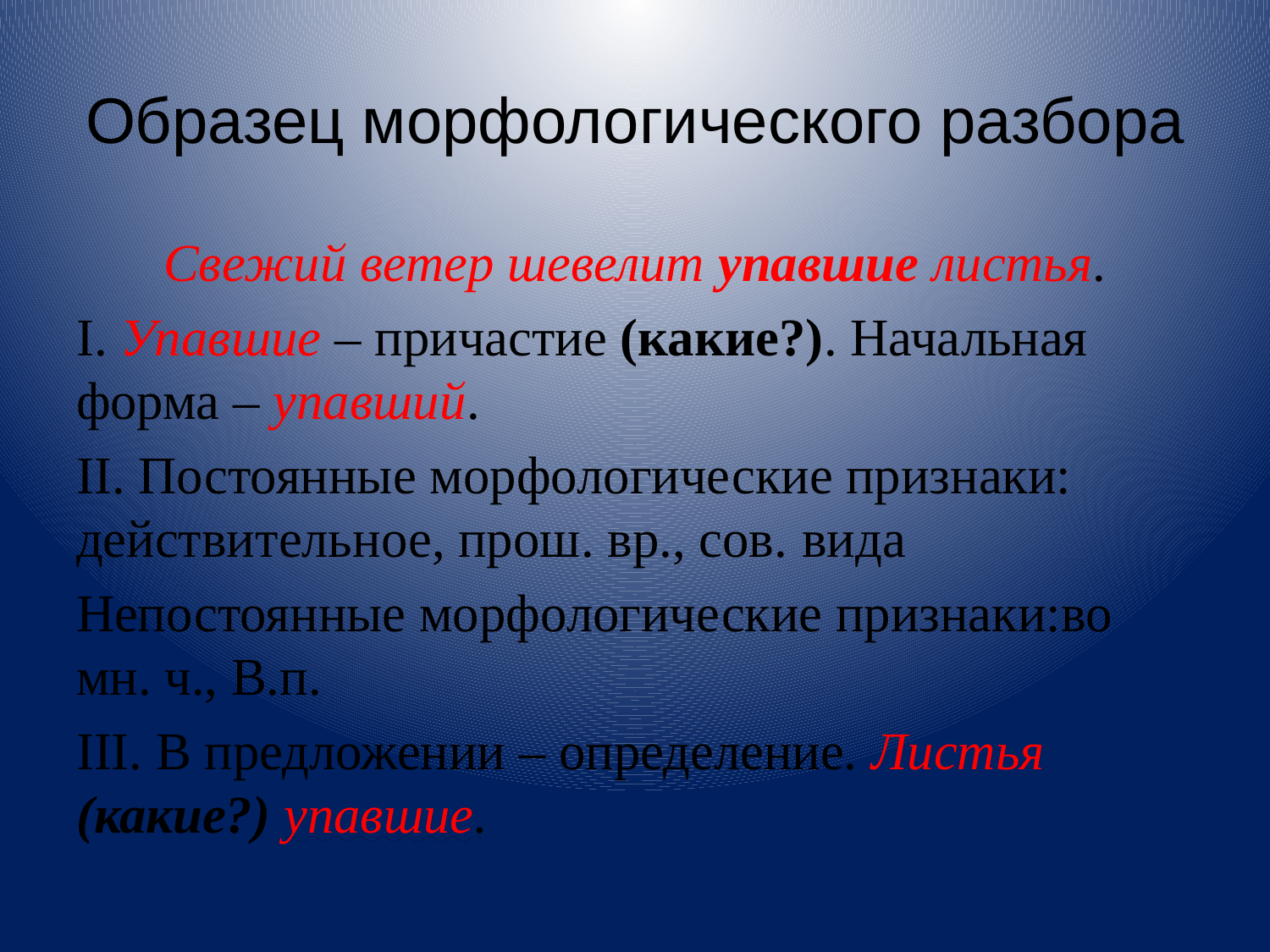

# Образец морфологического разбора
Свежий ветер шевелит упавшие листья.
I. Упавшие – причастие (какие?). Начальная форма – упавший.
II. Постоянные морфологические признаки: действительное, прош. вр., сов. вида
Непостоянные морфологические признаки:во мн. ч., В.п.
III. В предложении – определение. Листья (какие?) упавшие.